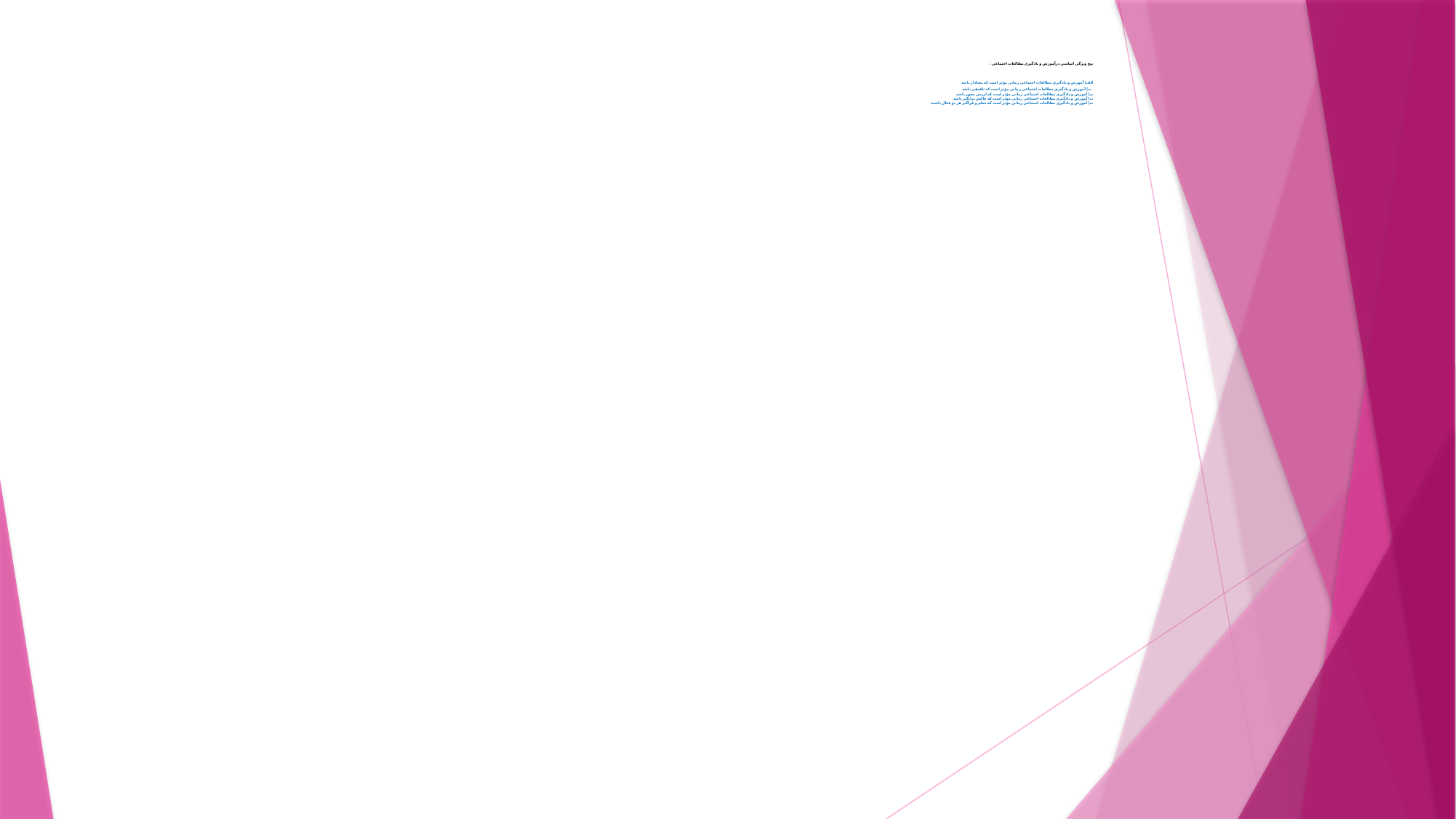

# پنج ويژگی اساسی درآموزش و يادگيری مطالعات اجتماعی : الف) آموزش و يادگيری مطالعات اجتماعی زمانی مؤثر است که معنادار باشد ب) آموزش و يادگيری مطالعات اجتماعی زمانی مؤثر است که تلفيقی باشد پ) آموزش و يادگيری مطالعات اجتماعی زمانی مؤثر است که ارزش محور باشد ت) آموزش و يادگيری مطالعات اجتماعی زمانی مؤثر است که چالش برانگيز باشد ث) آموزش و يادگيری مطالعات اجتماعی زمانی مؤثر است که معلم و فراگير هر دو فعال باشند